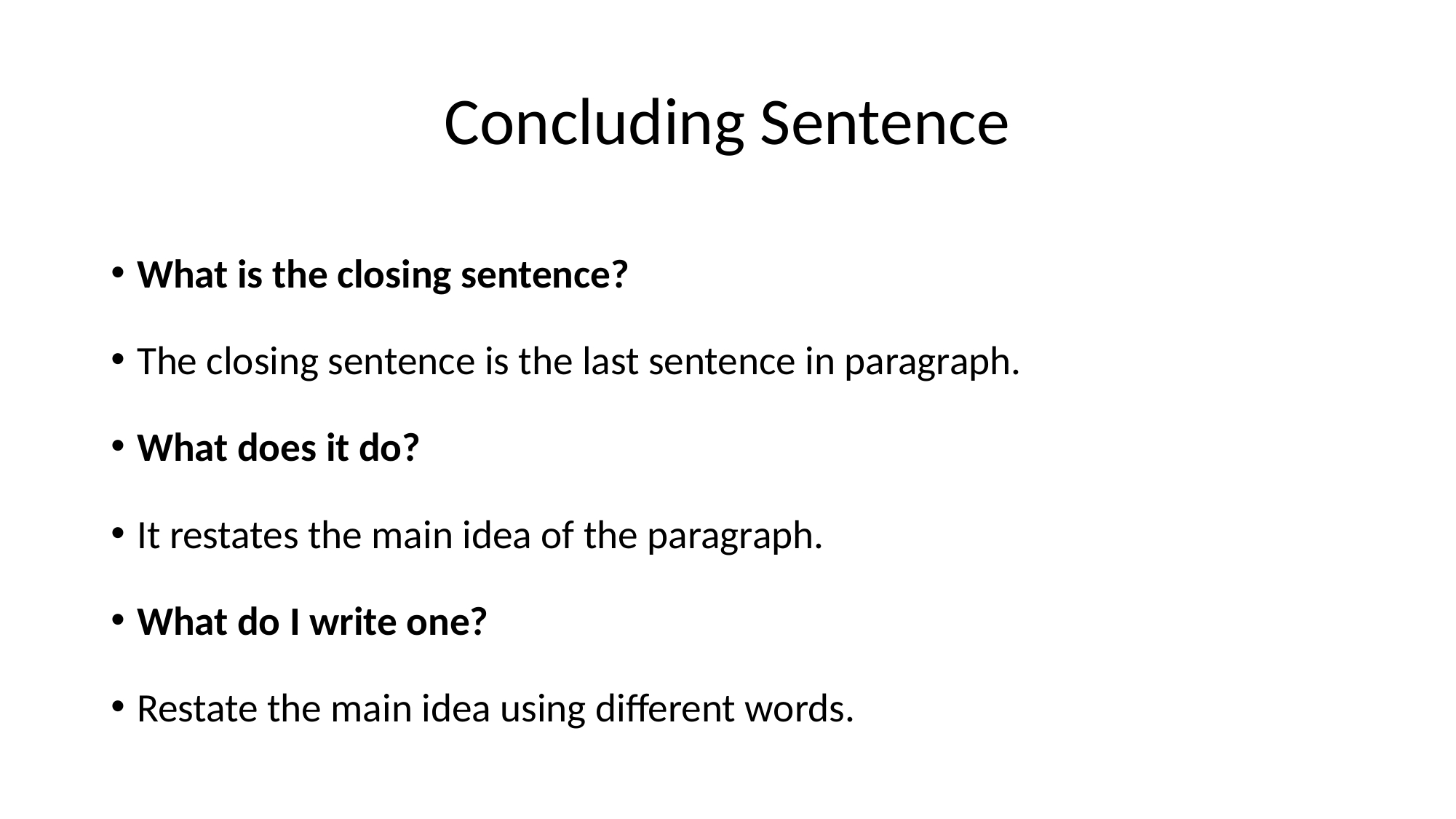

# Concluding Sentence
What is the closing sentence?
The closing sentence is the last sentence in paragraph.
What does it do?
It restates the main idea of the paragraph.
What do I write one?
Restate the main idea using different words.